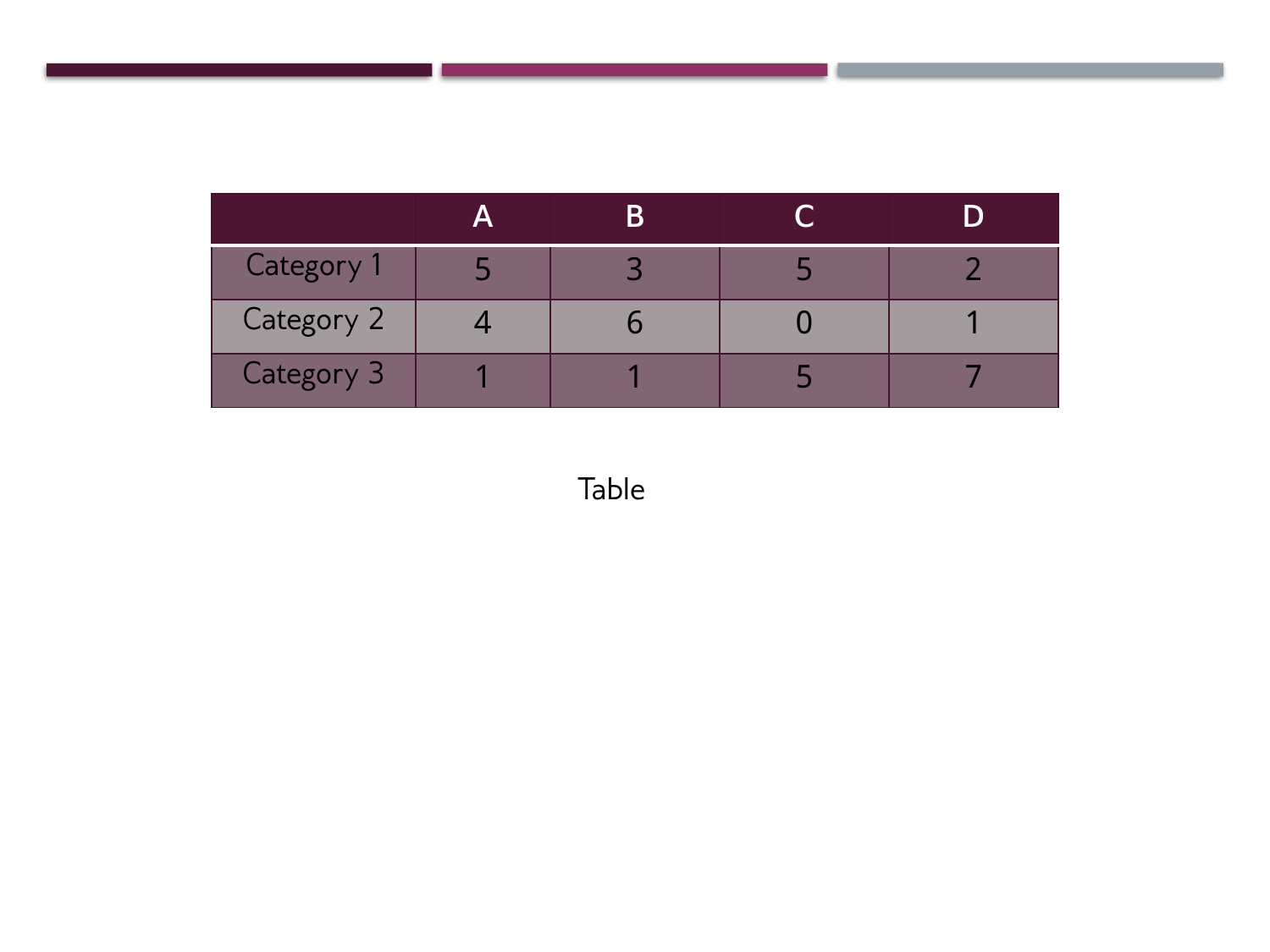

|  | A | B | C | D |
| --- | --- | --- | --- | --- |
| Category 1 | 5 | 3 | 5 | 2 |
| Category 2 | 4 | 6 | 0 | 1 |
| Category 3 | 1 | 1 | 5 | 7 |
Table